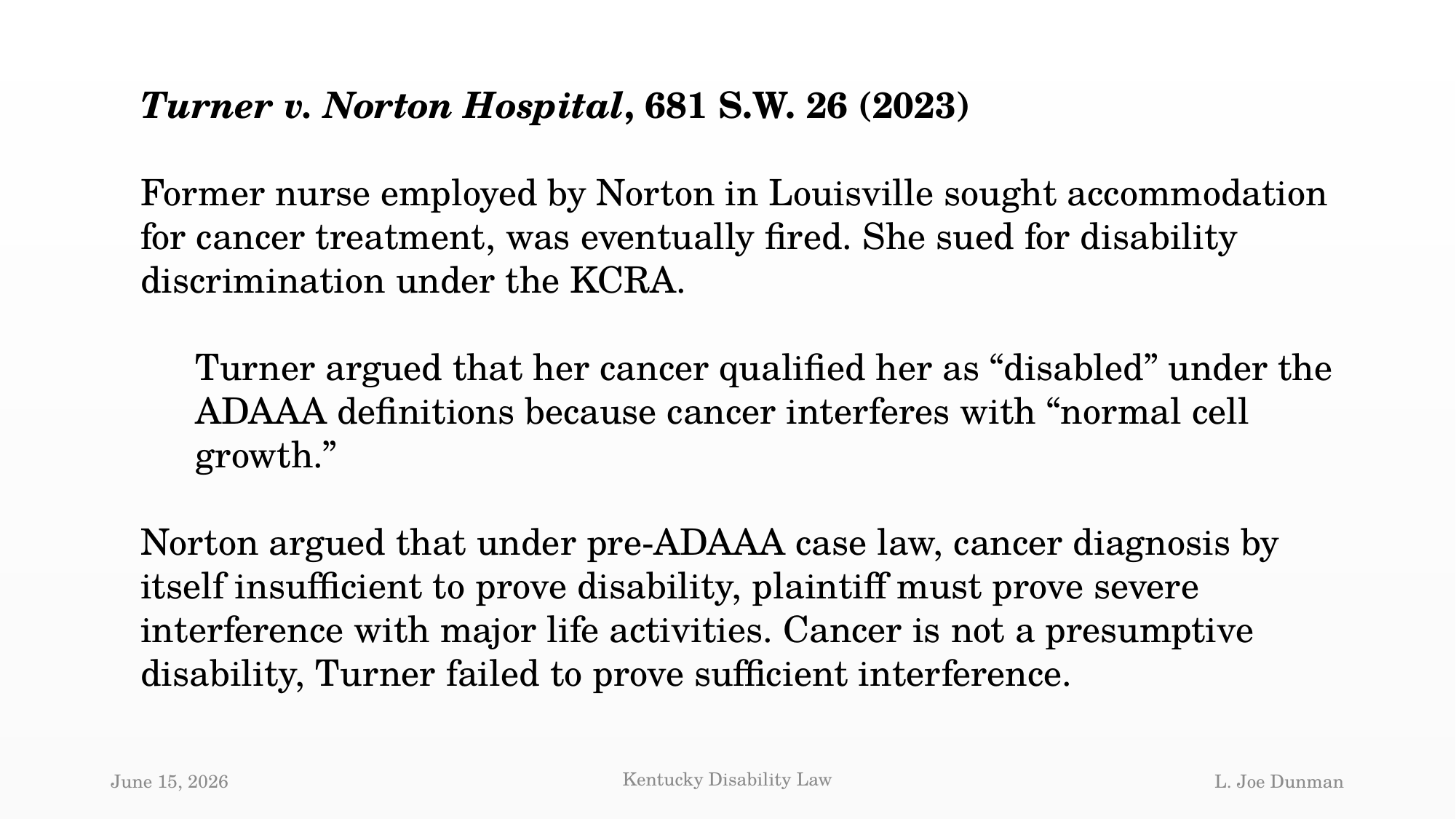

Turner v. Norton Hospital, 681 S.W. 26 (2023)

Former nurse employed by Norton in Louisville sought accommodation for cancer treatment, was eventually fired. She sued for disability discrimination under the KCRA.

Turner argued that her cancer qualified her as “disabled” under the ADAAA definitions because cancer interferes with “normal cell growth.”

Norton argued that under pre-ADAAA case law, cancer diagnosis by itself insufficient to prove disability, plaintiff must prove severe interference with major life activities. Cancer is not a presumptive disability, Turner failed to prove sufficient interference.

June 15, 2026
Kentucky Disability Law
L. Joe Dunman